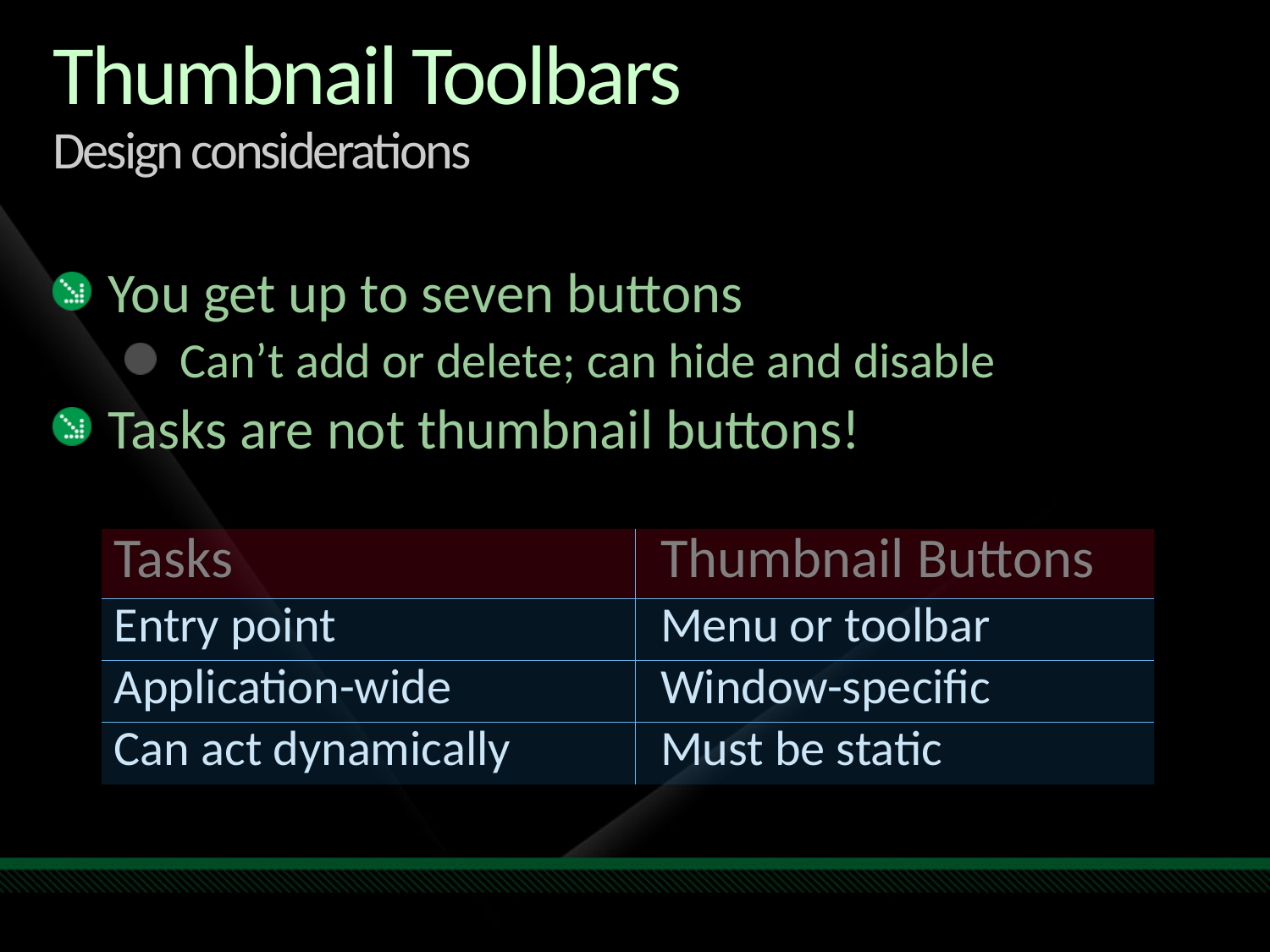

# Thumbnail Toolbars Design considerations
You get up to seven buttons
Can’t add or delete; can hide and disable
Tasks are not thumbnail buttons!
| Tasks | Thumbnail Buttons |
| --- | --- |
| Entry point | Menu or toolbar |
| Application-wide | Window-specific |
| Can act dynamically | Must be static |